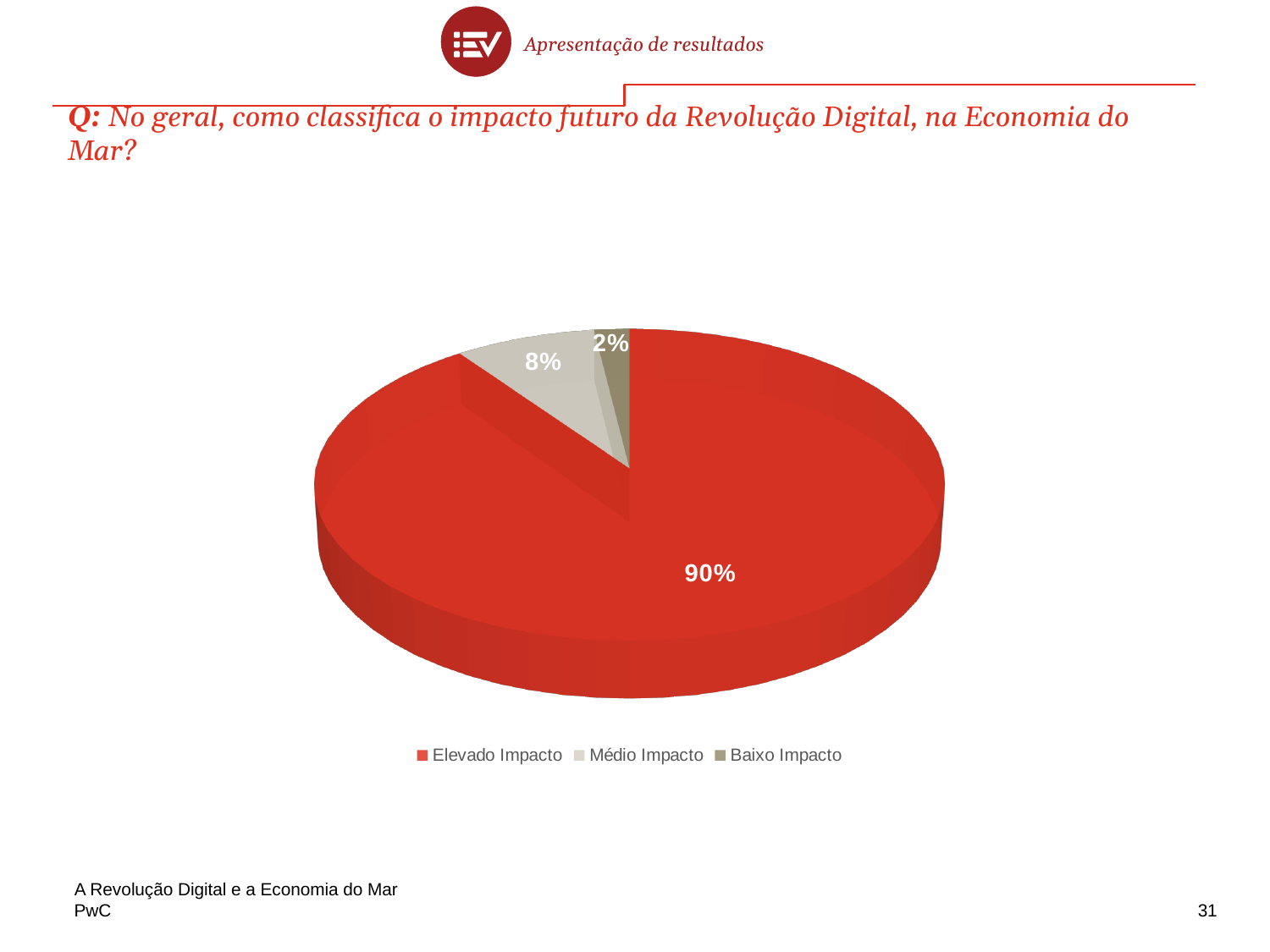

Apresentação de resultados
Q: No geral, como classifica o impacto futuro da Revolução Digital, na Economia do Mar?

[unsupported chart]

5
A Revolução Digital e a Economia do Mar
31